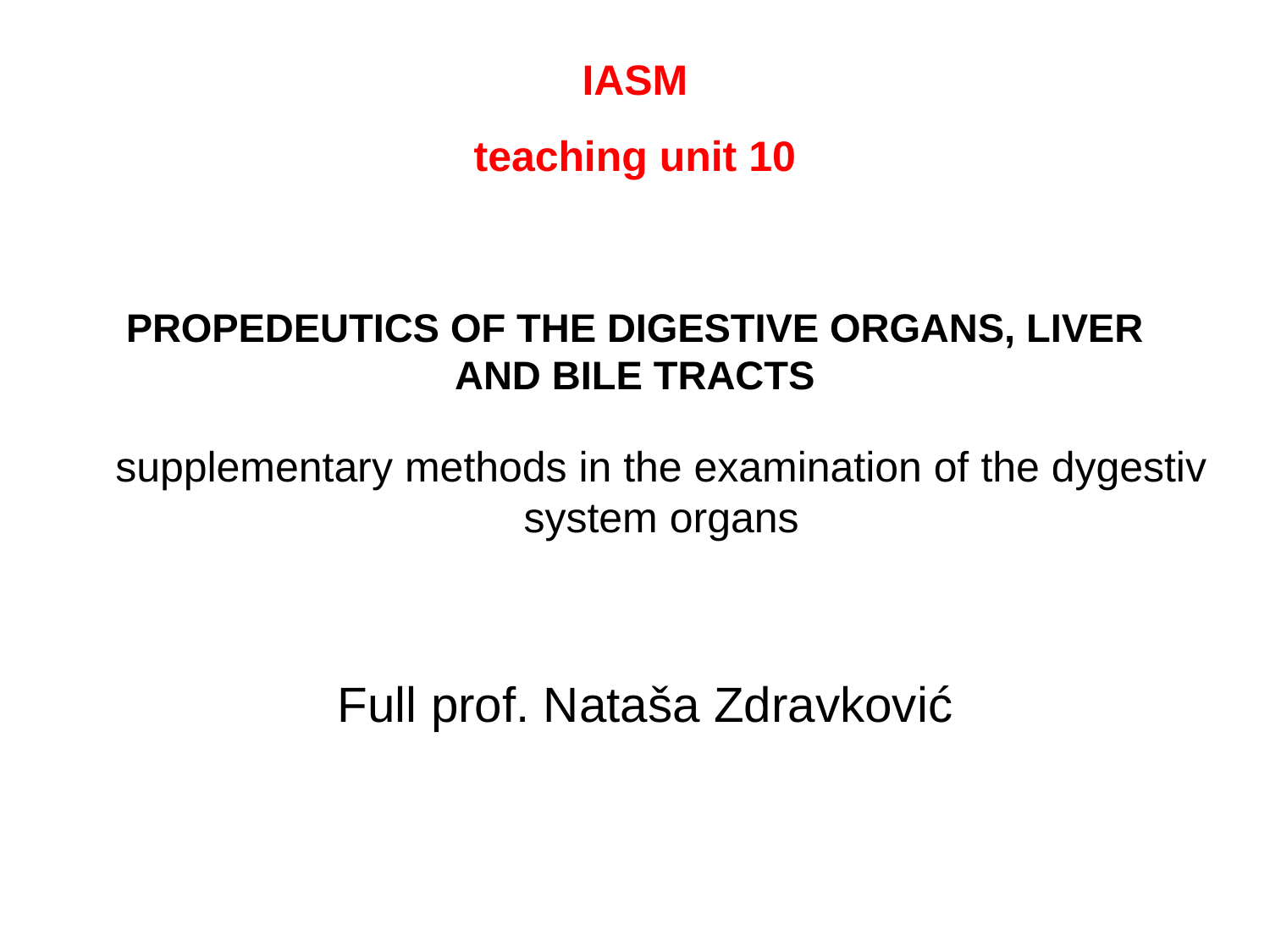

IASM
teaching unit 10
# PROPEDEUTICS OF THE DIGESTIVE ORGANS, LIVER AND BILE TRACTS
supplementary methods in the examination of the dygestiv system organs
Full prof. Nataša Zdravković